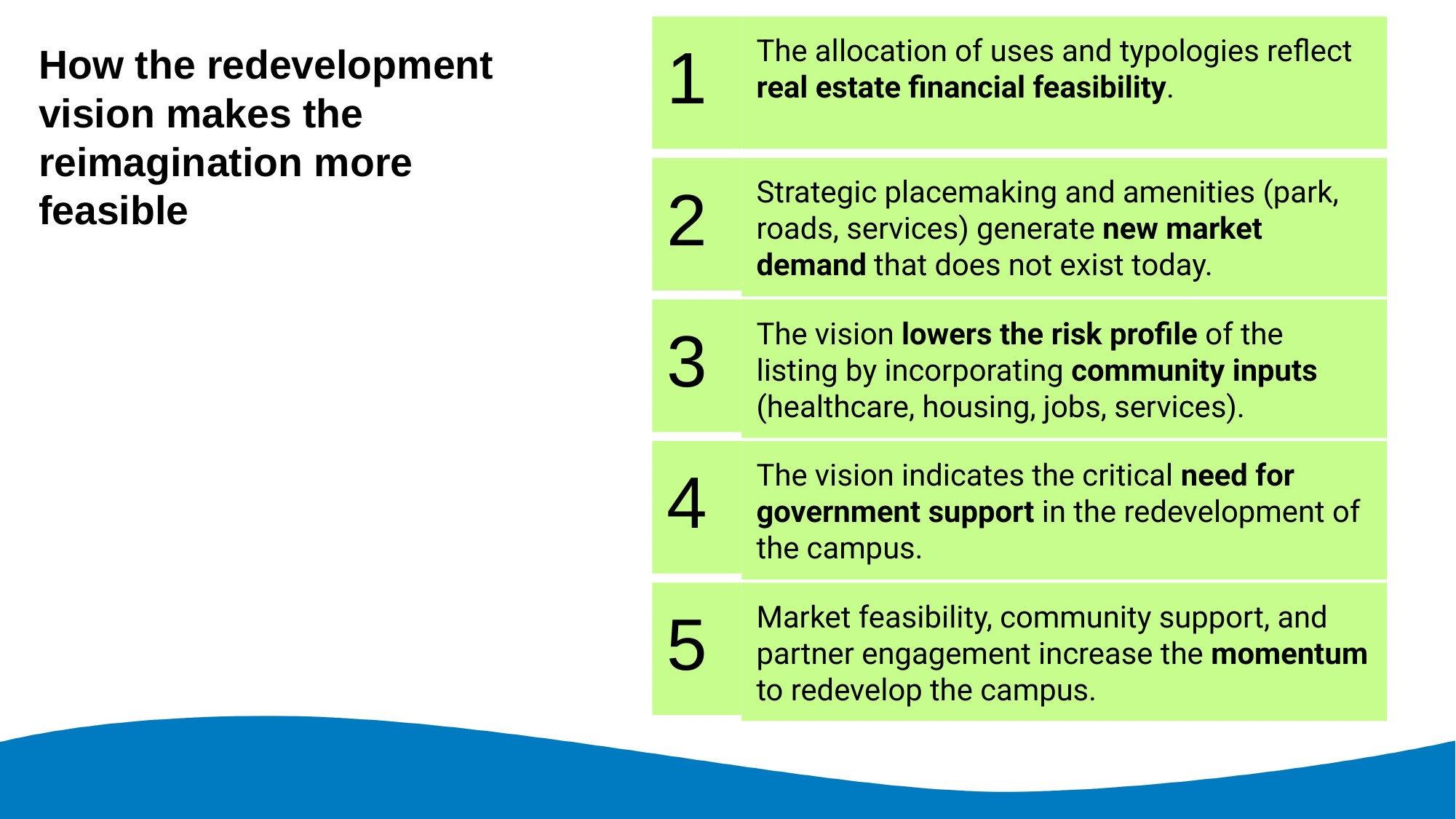

1
The allocation of uses and typologies reflect real estate financial feasibility.
How the redevelopment vision makes the reimagination more feasible

2
Strategic placemaking and amenities (park, roads, services) generate new market demand that does not exist today.
3
The vision lowers the risk profile of the listing by incorporating community inputs (healthcare, housing, jobs, services).
4
The vision indicates the critical need for government support in the redevelopment of the campus.
5
Market feasibility, community support, and partner engagement increase the momentum to redevelop the campus.